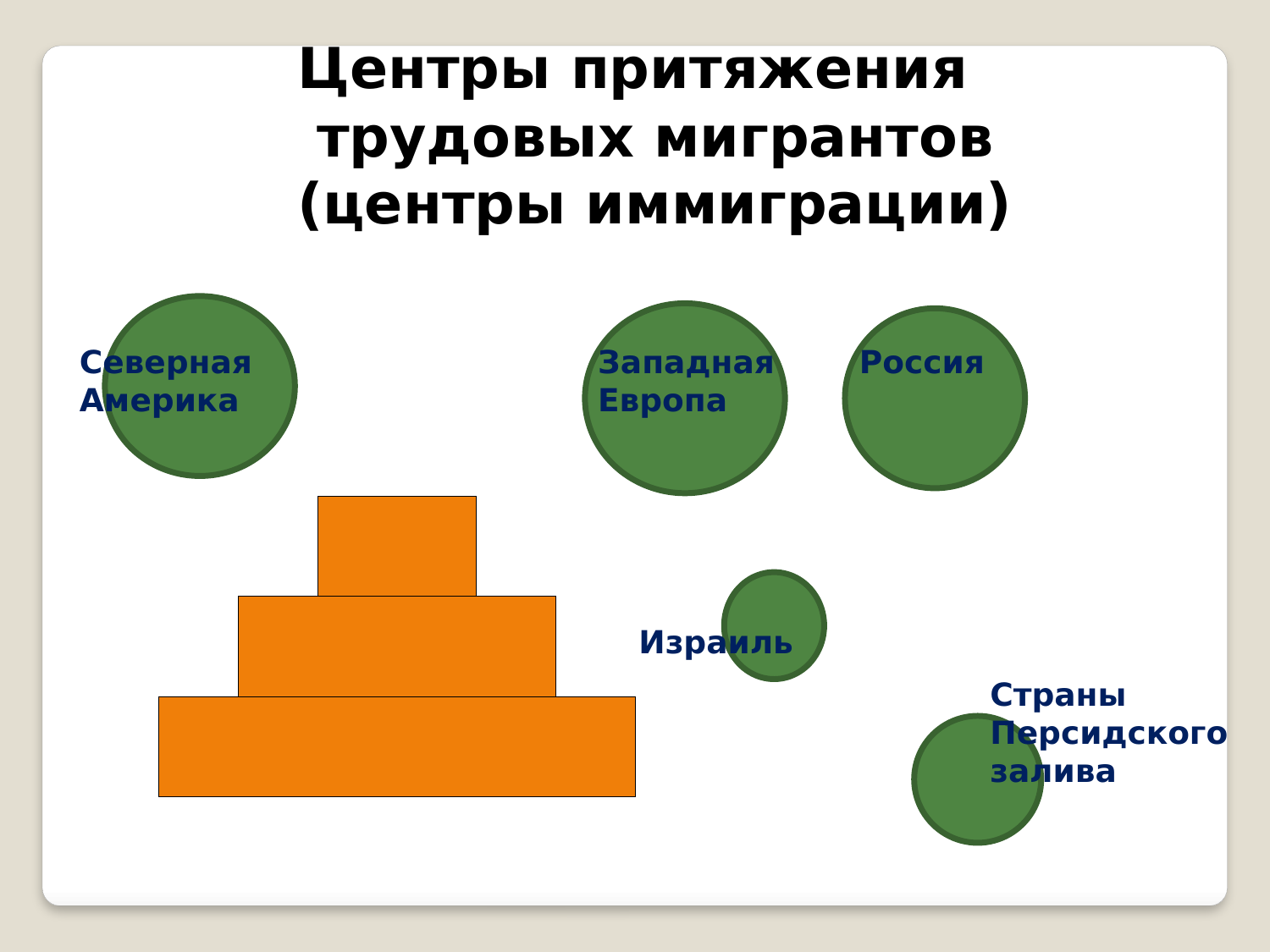

Центры притяжения
 трудовых мигрантов
(центры иммиграции)

Северная
Америка
Западная
Европа
Россия

Израиль
Страны
Персидского
залива